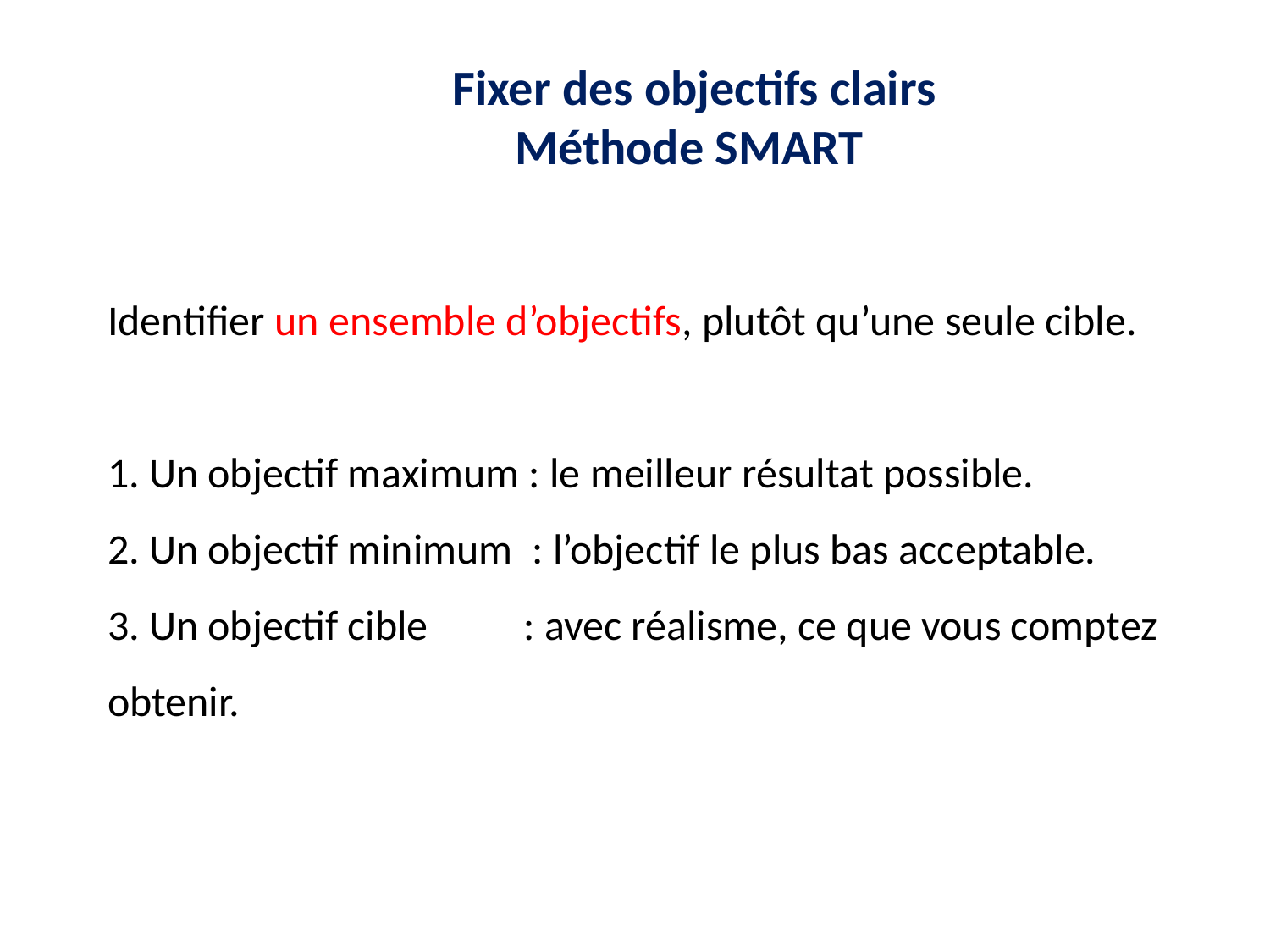

Fixer des objectifs clairs
Méthode SMART

Identifier un ensemble d’objectifs, plutôt qu’une seule cible.

1. Un objectif maximum : le meilleur résultat possible.
2. Un objectif minimum  : l’objectif le plus bas acceptable.
3. Un objectif cible          : avec réalisme, ce que vous comptez          obtenir.